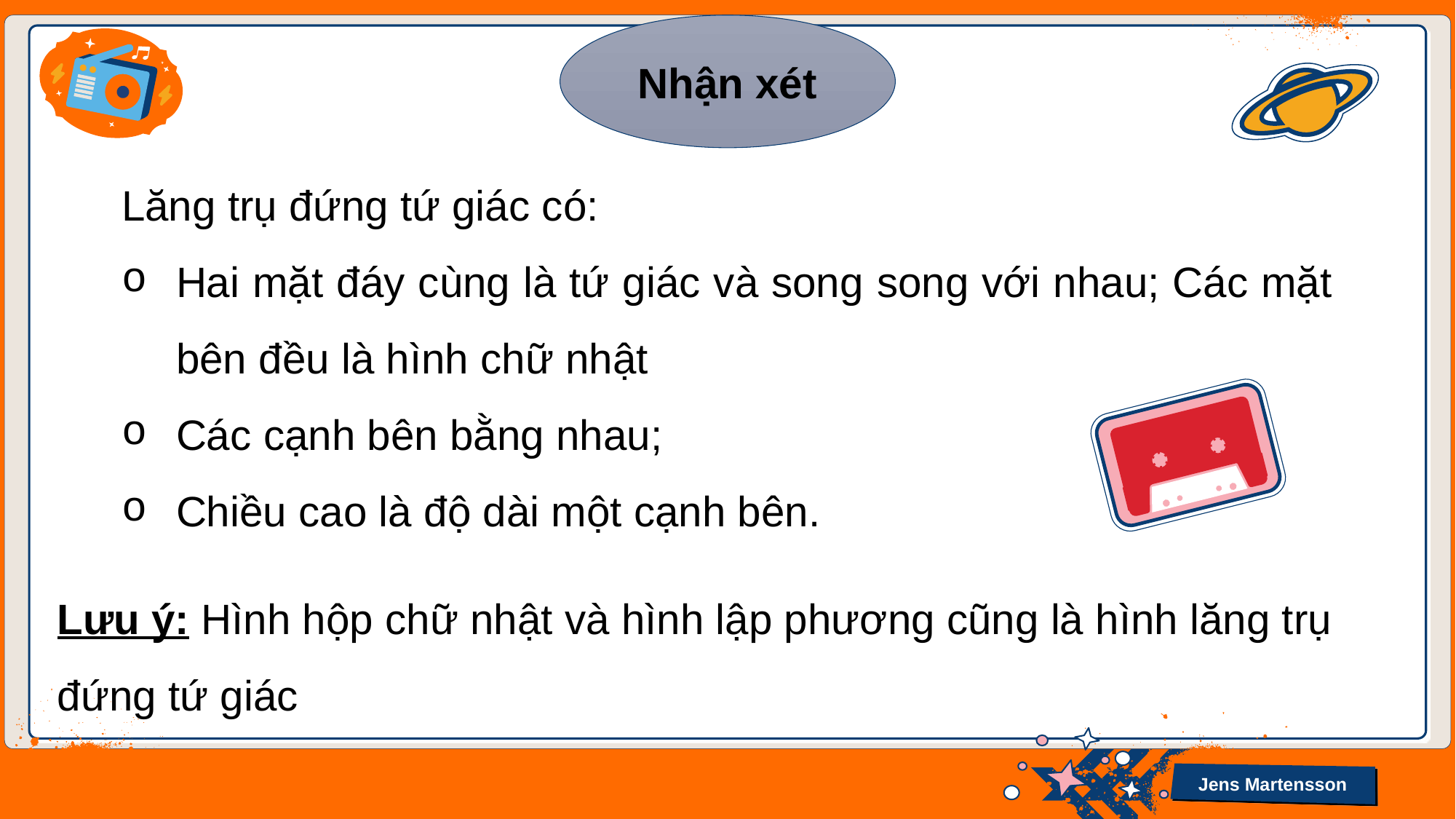

Nhận xét

Lăng trụ đứng tứ giác có:
Hai mặt đáy cùng là tứ giác và song song với nhau; Các mặt bên đều là hình chữ nhật
Các cạnh bên bằng nhau;
Chiều cao là độ dài một cạnh bên.

Lưu ý: Hình hộp chữ nhật và hình lập phương cũng là hình lăng trụ đứng tứ giác